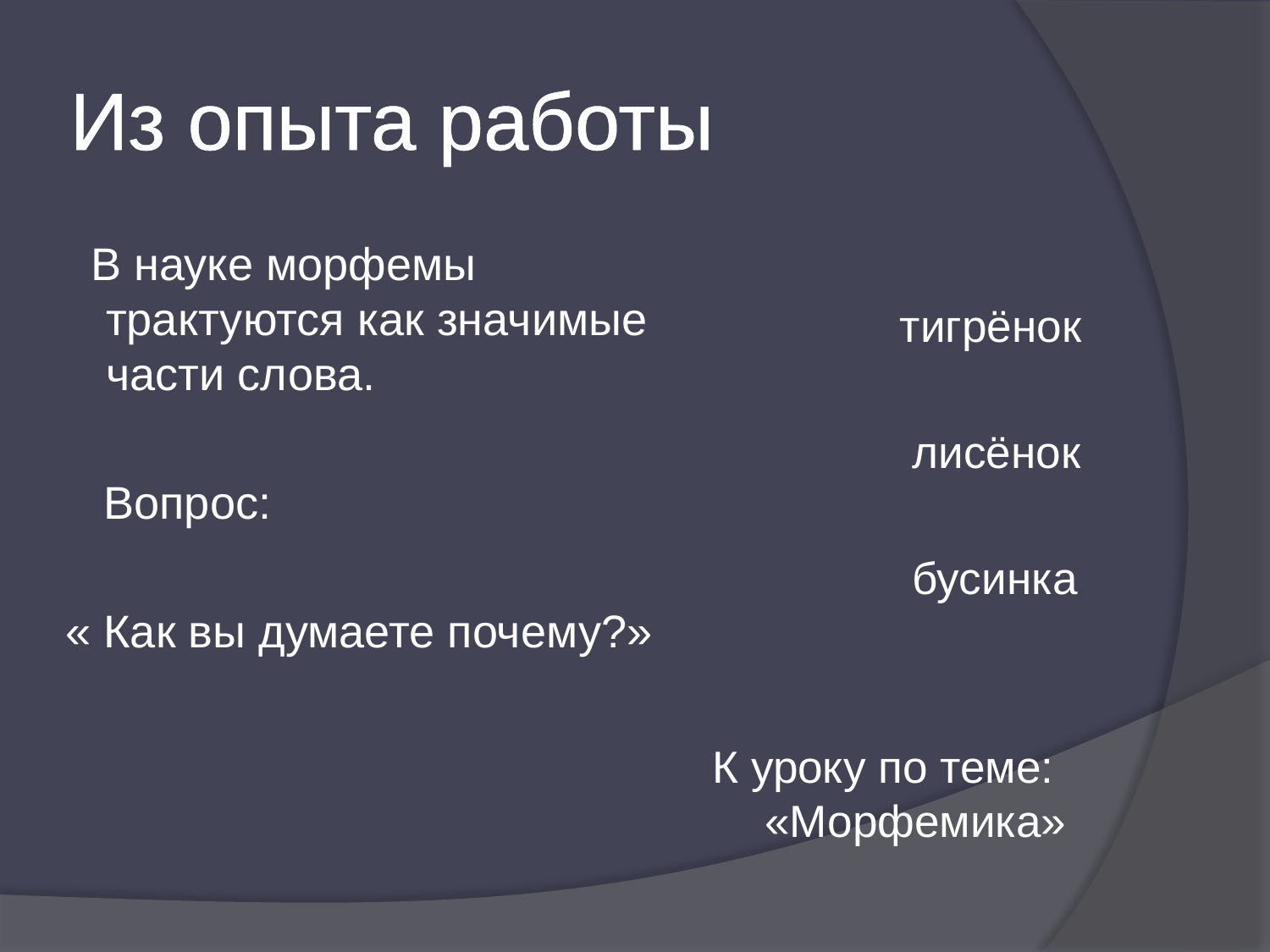

# Из опыта работы
   В науке морфемы трактуются как значимые части слова.

    Вопрос:

 « Как вы думаете почему?»

               тигрёнок

                лисёнок

                бусинка

К уроку по теме: «Морфемика»